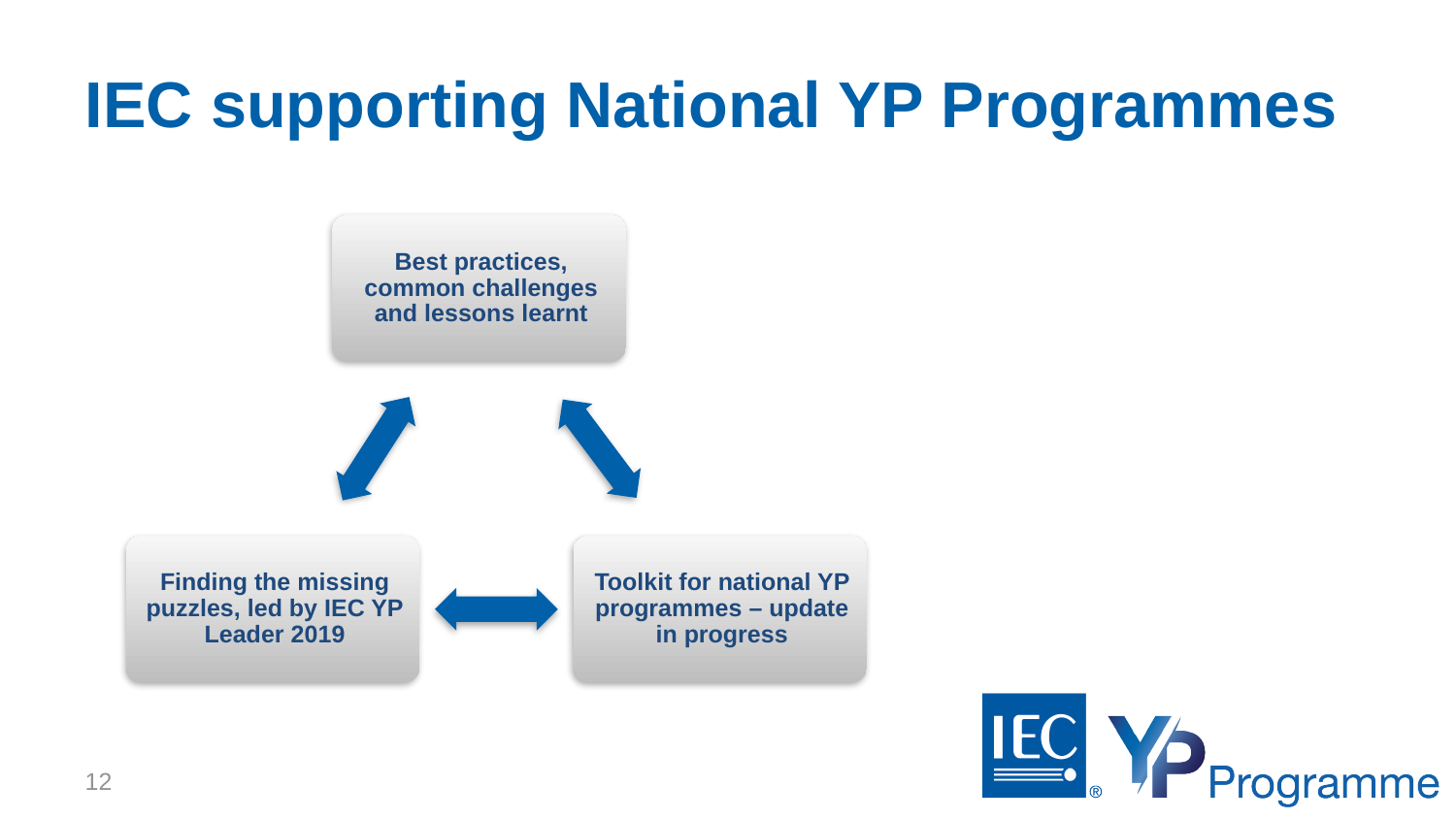

# IEC supporting National YP Programmes
Best practices, common challenges and lessons learnt

Toolkit for national YP programmes – update in progress

Finding the missing puzzles, led by IEC YP Leader 2019

12